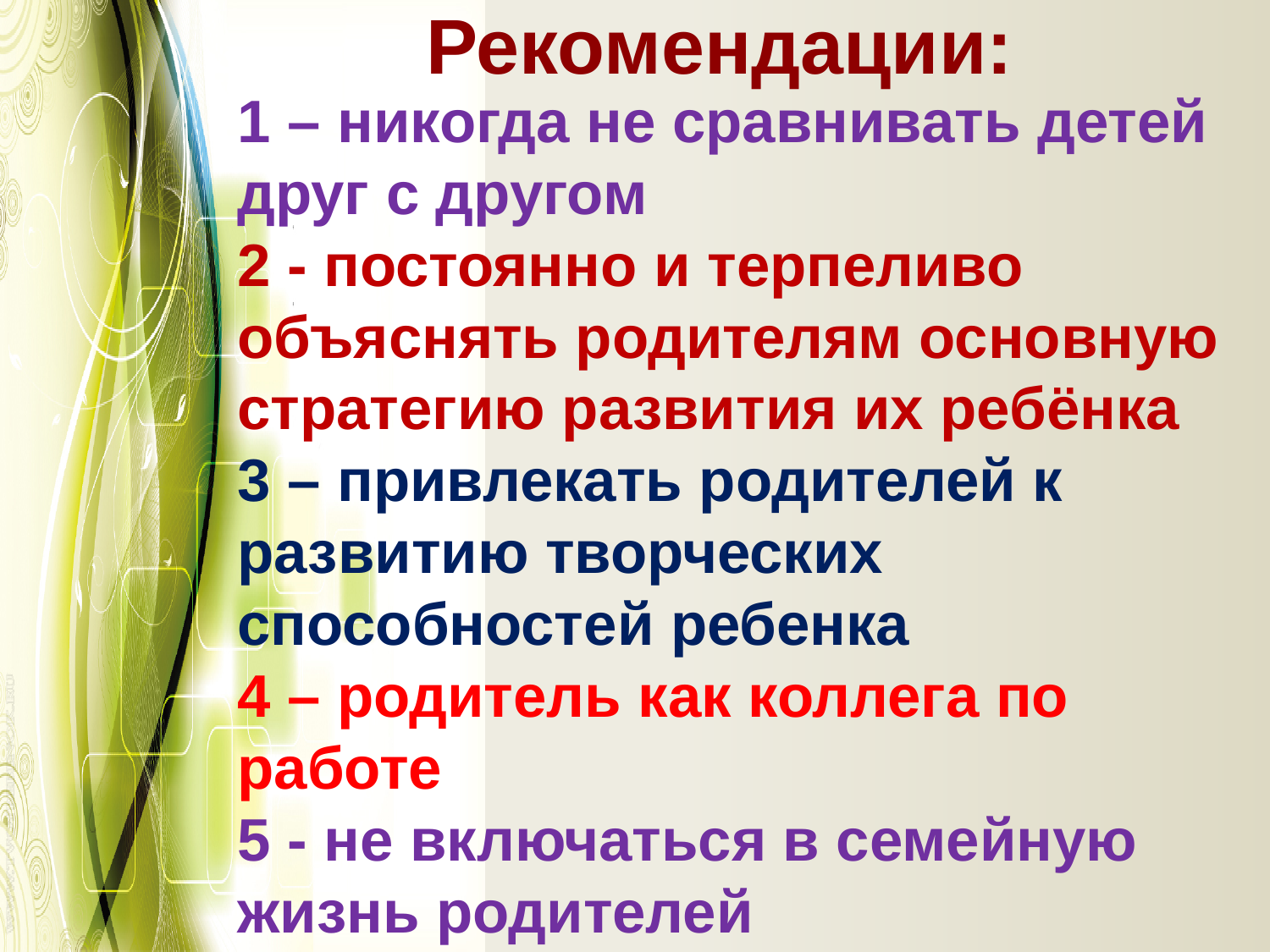

Рекомендации:
# 1 – никогда не сравнивать детей друг с другом 2 - постоянно и терпеливо объяснять родителям основную стратегию развития их ребёнка 3 – привлекать родителей к развитию творческих способностей ребенка 4 – родитель как коллега по работе 5 - не включаться в семейную жизнь родителей